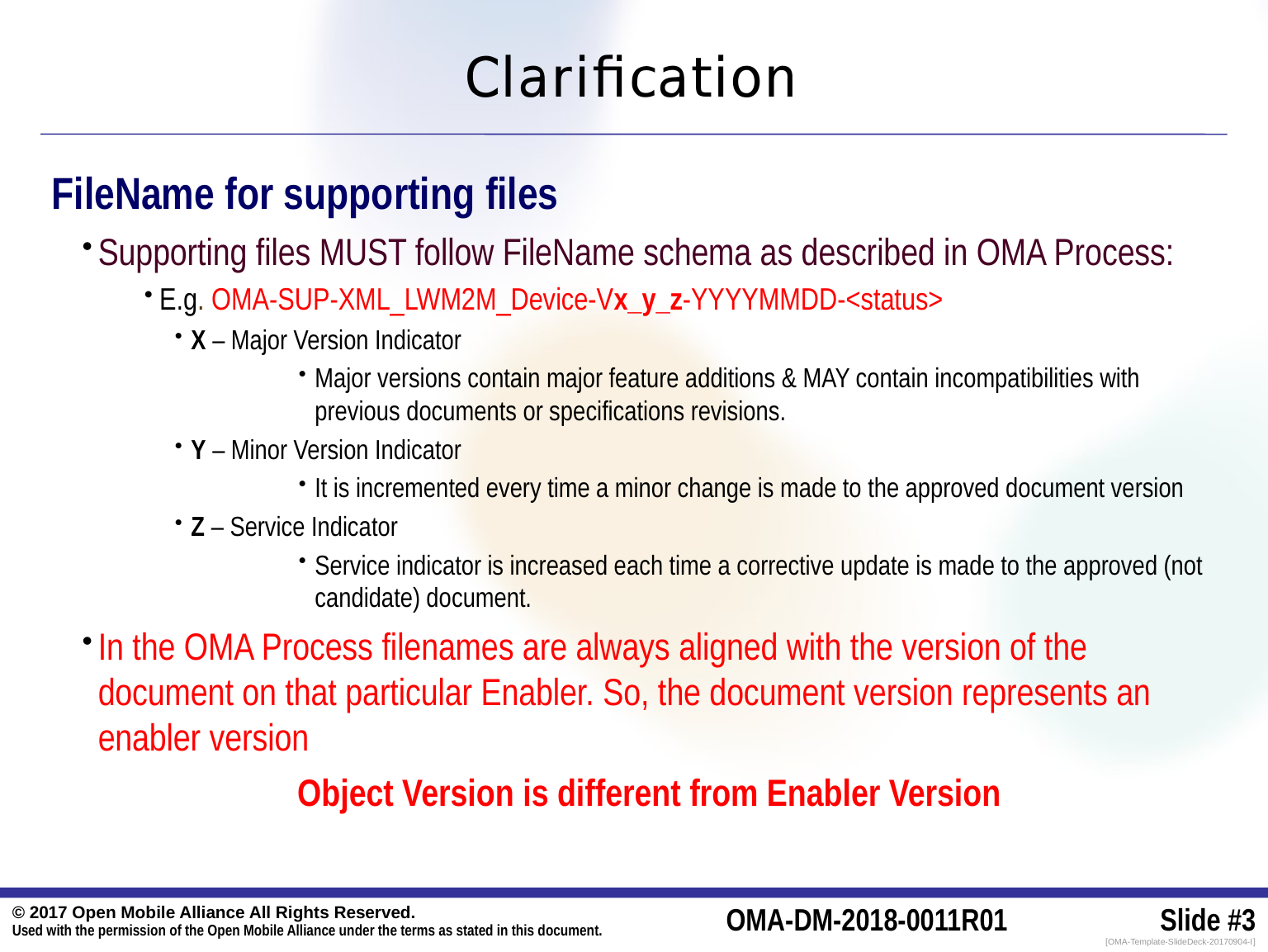

# Clarification
FileName for supporting files
Supporting files MUST follow FileName schema as described in OMA Process:
E.g. OMA-SUP-XML_LWM2M_Device-Vx_y_z-YYYYMMDD-<status>
X – Major Version Indicator
Major versions contain major feature additions & MAY contain incompatibilities with previous documents or specifications revisions.
Y – Minor Version Indicator
It is incremented every time a minor change is made to the approved document version
Z – Service Indicator
Service indicator is increased each time a corrective update is made to the approved (not candidate) document.
In the OMA Process filenames are always aligned with the version of the document on that particular Enabler. So, the document version represents an enabler version
Object Version is different from Enabler Version